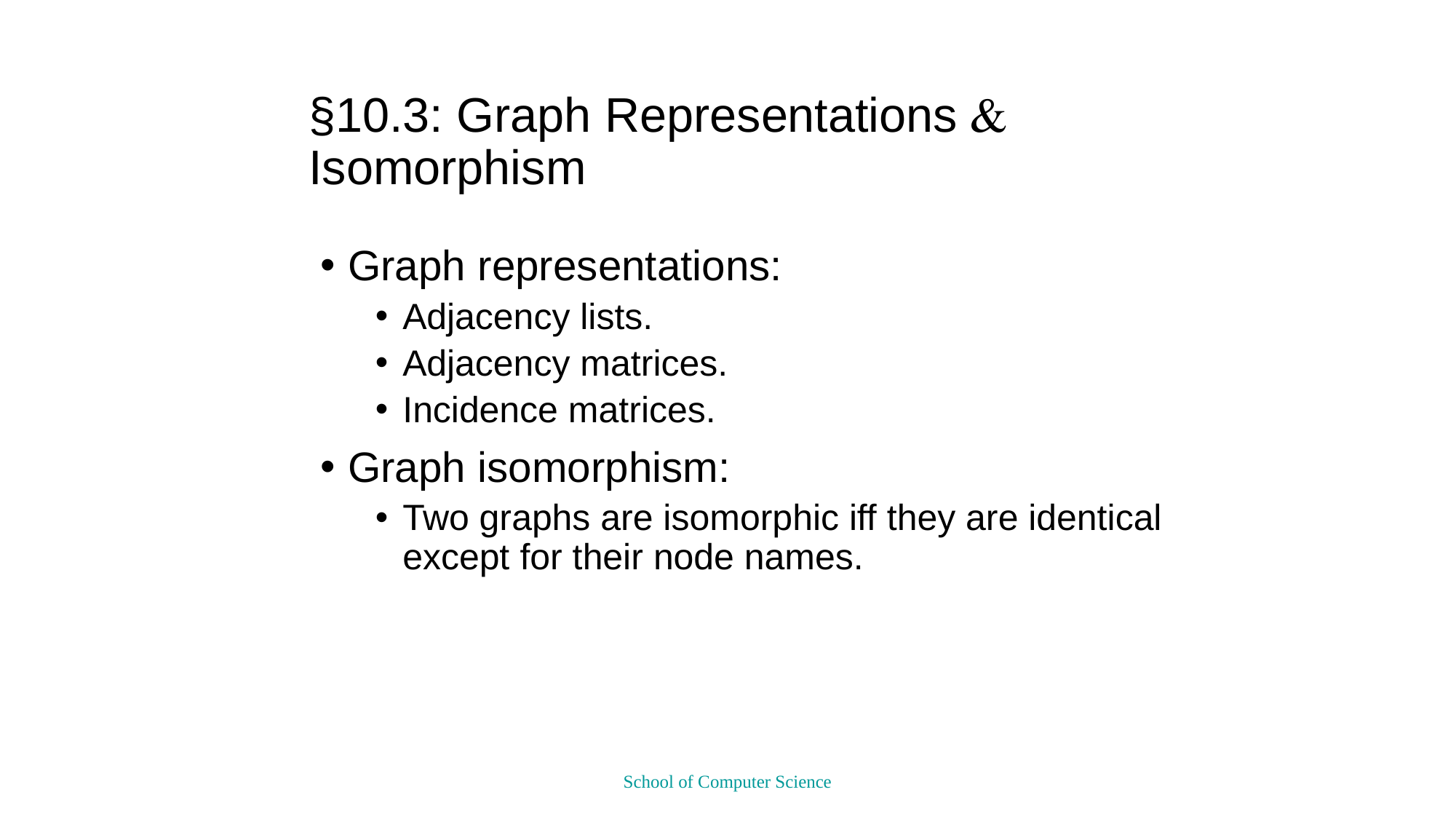

# §10.3: Graph Representations & Isomorphism
Graph representations:
Adjacency lists.
Adjacency matrices.
Incidence matrices.
Graph isomorphism:
Two graphs are isomorphic iff they are identical except for their node names.
School of Computer Science